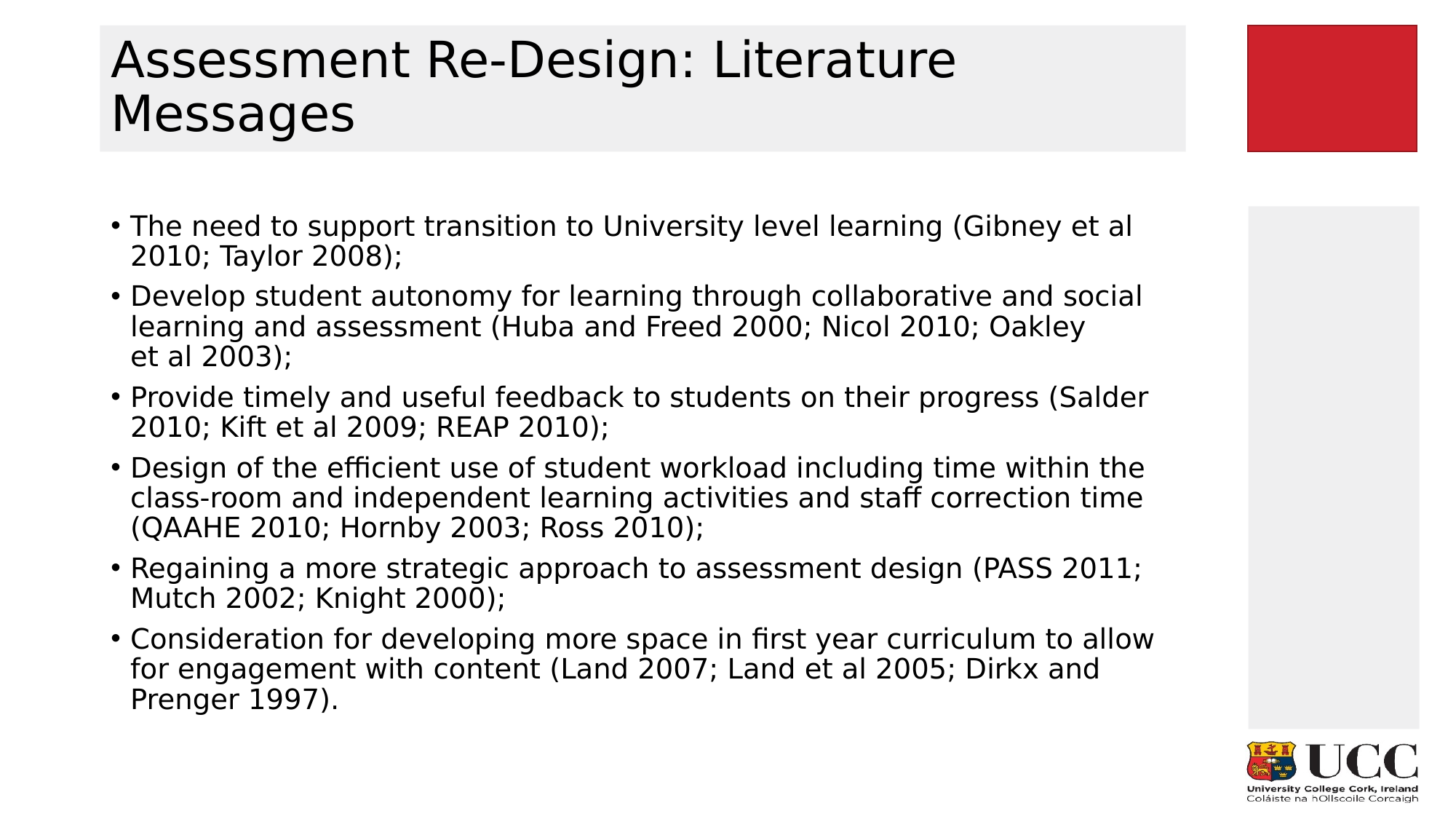

# Assessment Re-Design: Literature Messages
The need to support transition to University level learning (Gibney et al 2010; Taylor 2008);
Develop student autonomy for learning through collaborative and social learning and assessment (Huba and Freed 2000; Nicol 2010; Oakley
et al 2003);
Provide timely and useful feedback to students on their progress (Salder 2010; Kift et al 2009; REAP 2010);
Design of the efficient use of student workload including time within the class-room and independent learning activities and staff correction time (QAAHE 2010; Hornby 2003; Ross 2010);
Regaining a more strategic approach to assessment design (PASS 2011; Mutch 2002; Knight 2000);
Consideration for developing more space in first year curriculum to allow for engagement with content (Land 2007; Land et al 2005; Dirkx and Prenger 1997).